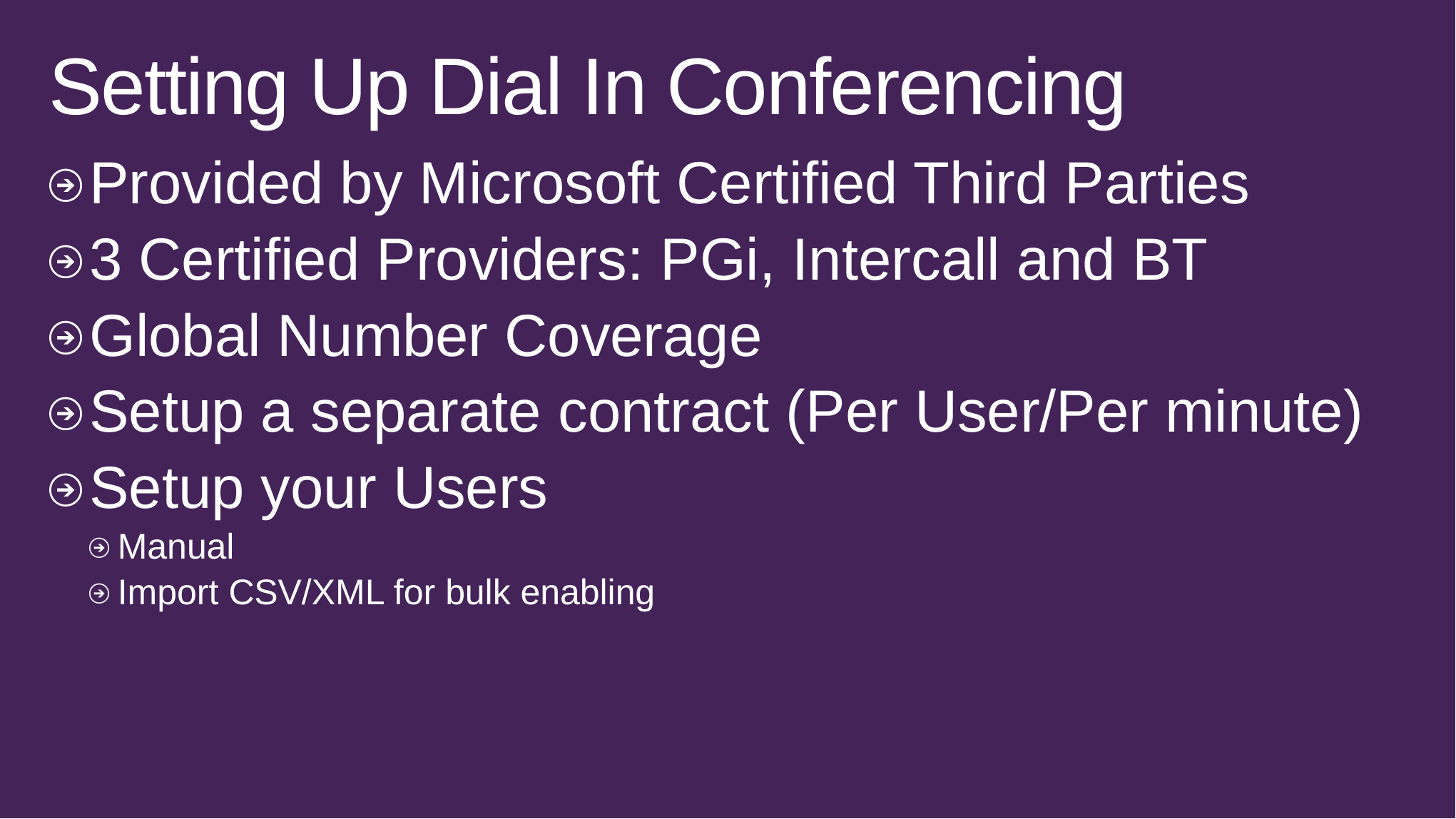

# Setting Up Dial In Conferencing
Provided by Microsoft Certified Third Parties
3 Certified Providers: PGi, Intercall and BT
Global Number Coverage
Setup a separate contract (Per User/Per minute)
Setup your Users
Manual
Import CSV/XML for bulk enabling